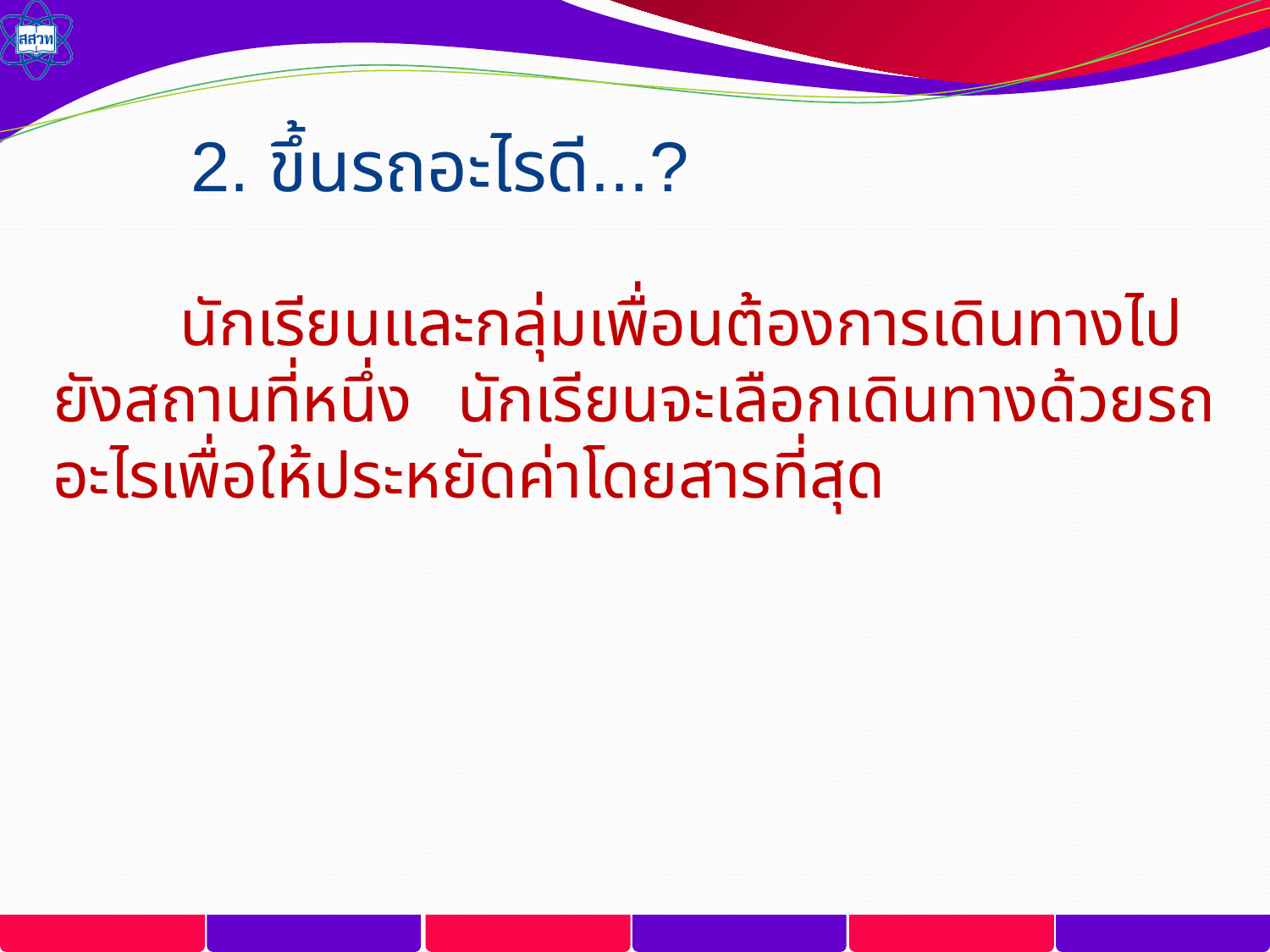

# 2. ขึ้นรถอะไรดี...?
	นักเรียนและกลุ่มเพื่อนต้องการเดินทางไปยังสถานที่หนึ่ง นักเรียนจะเลือกเดินทางด้วยรถอะไรเพื่อให้ประหยัดค่าโดยสารที่สุด